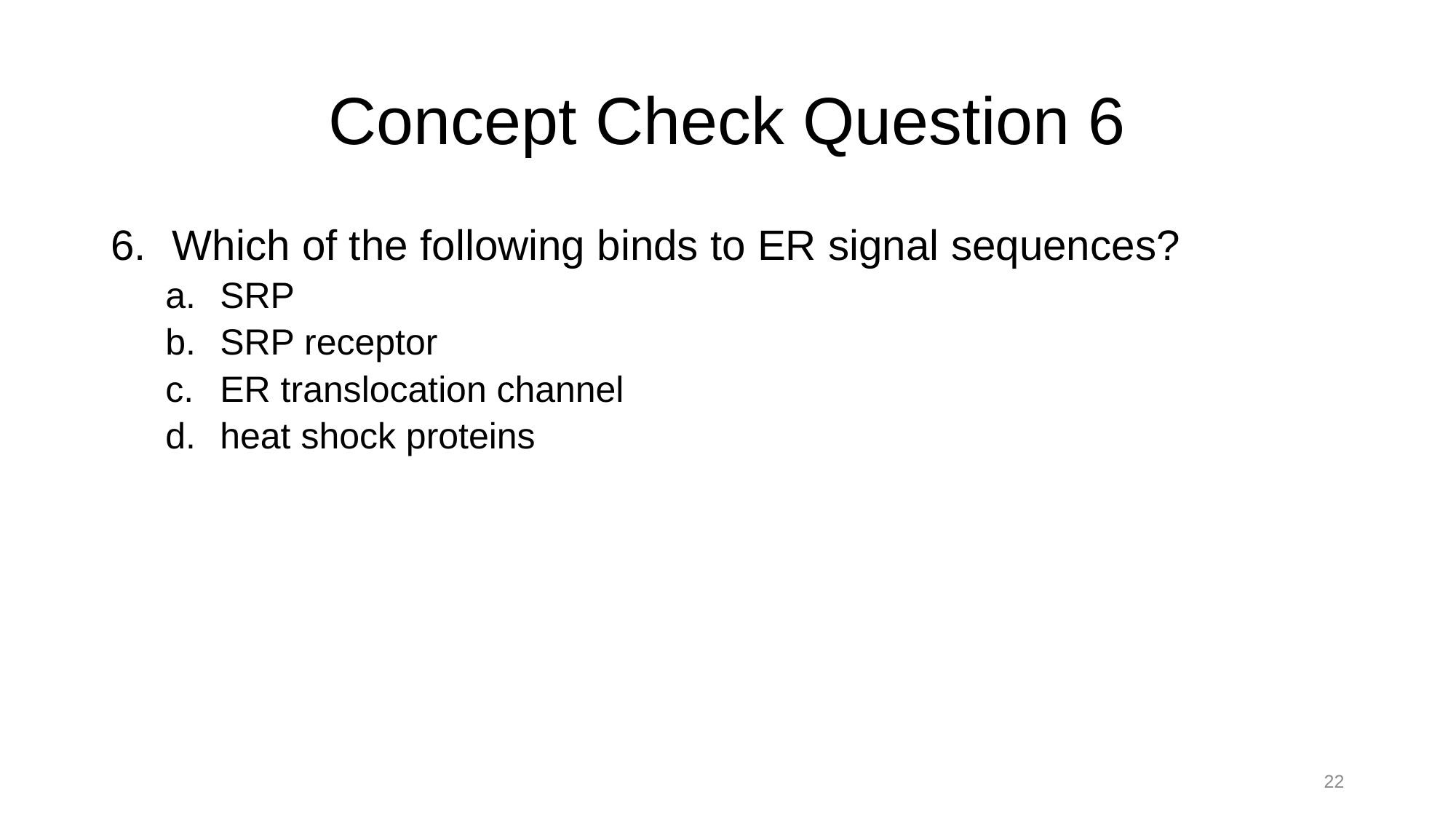

# Concept Check Question 6
Which of the following binds to ER signal sequences?
SRP
SRP receptor
ER translocation channel
heat shock proteins

22